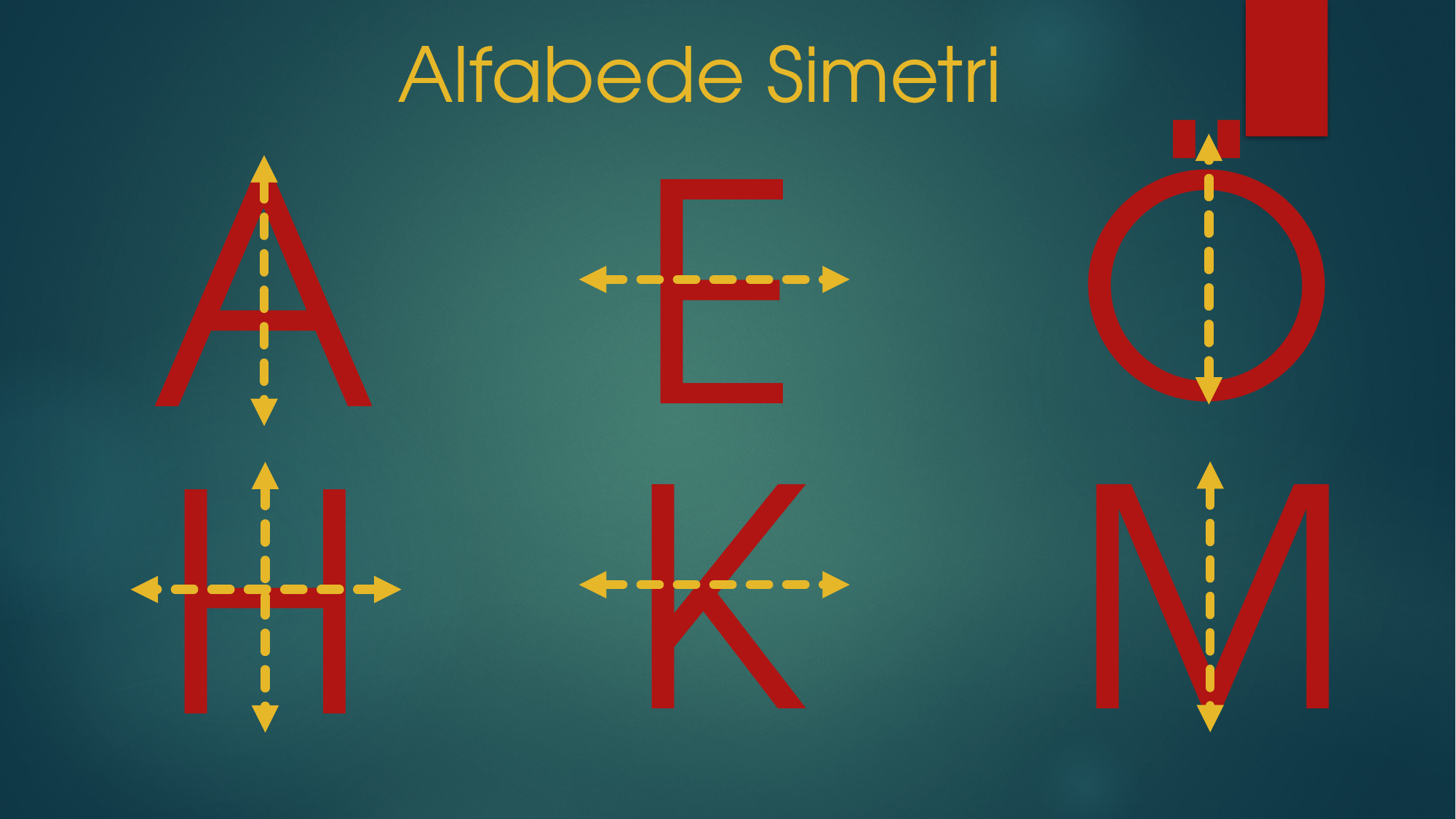

Alfabede Simetri
Ö
E
A
K
M
H